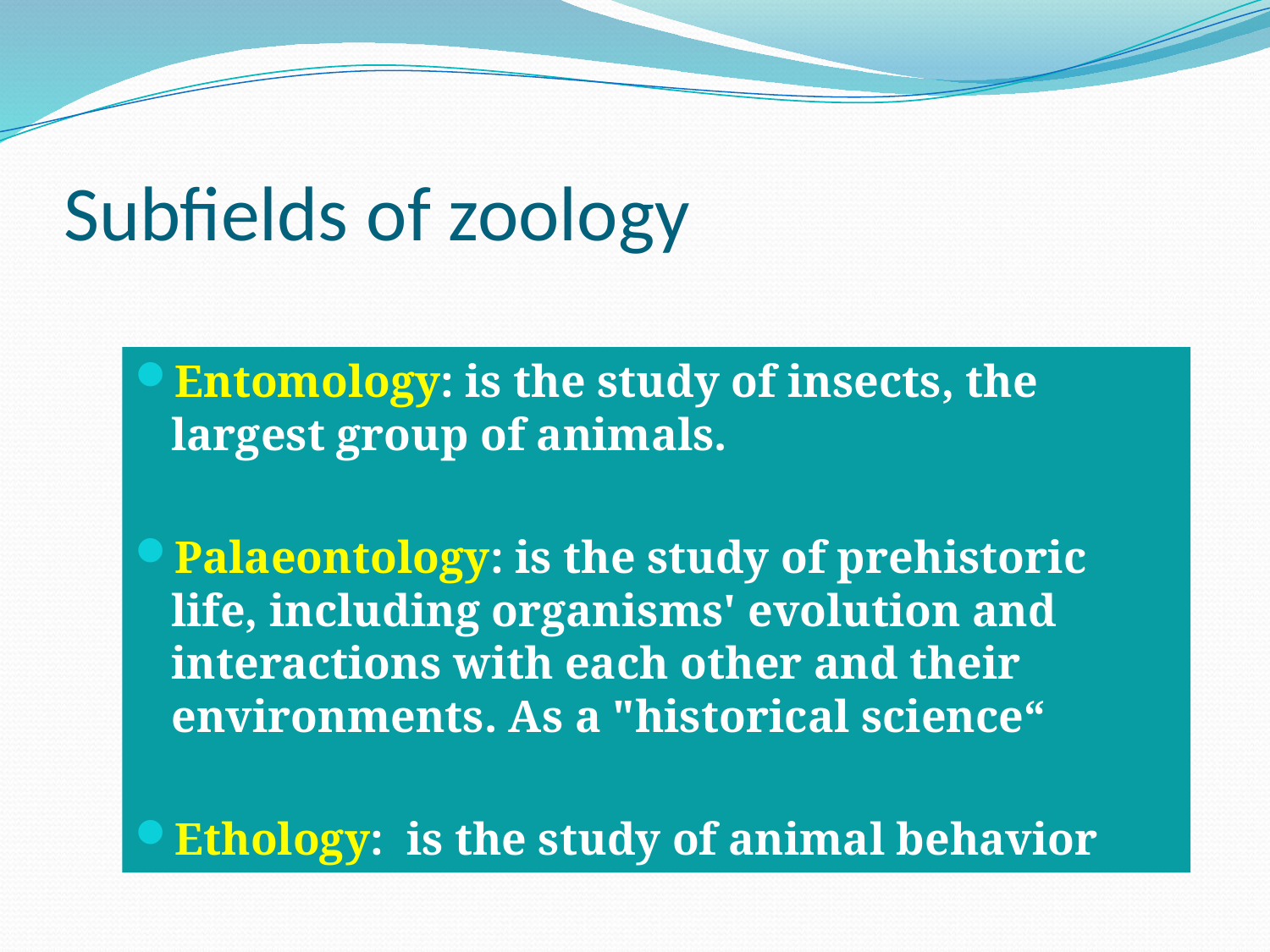

# Subfields of zoology
Entomology: is the study of insects, the largest group of animals.

Palaeontology: is the study of prehistoric life, including organisms' evolution and interactions with each other and their environments. As a "historical science“

Ethology:  is the study of animal behavior